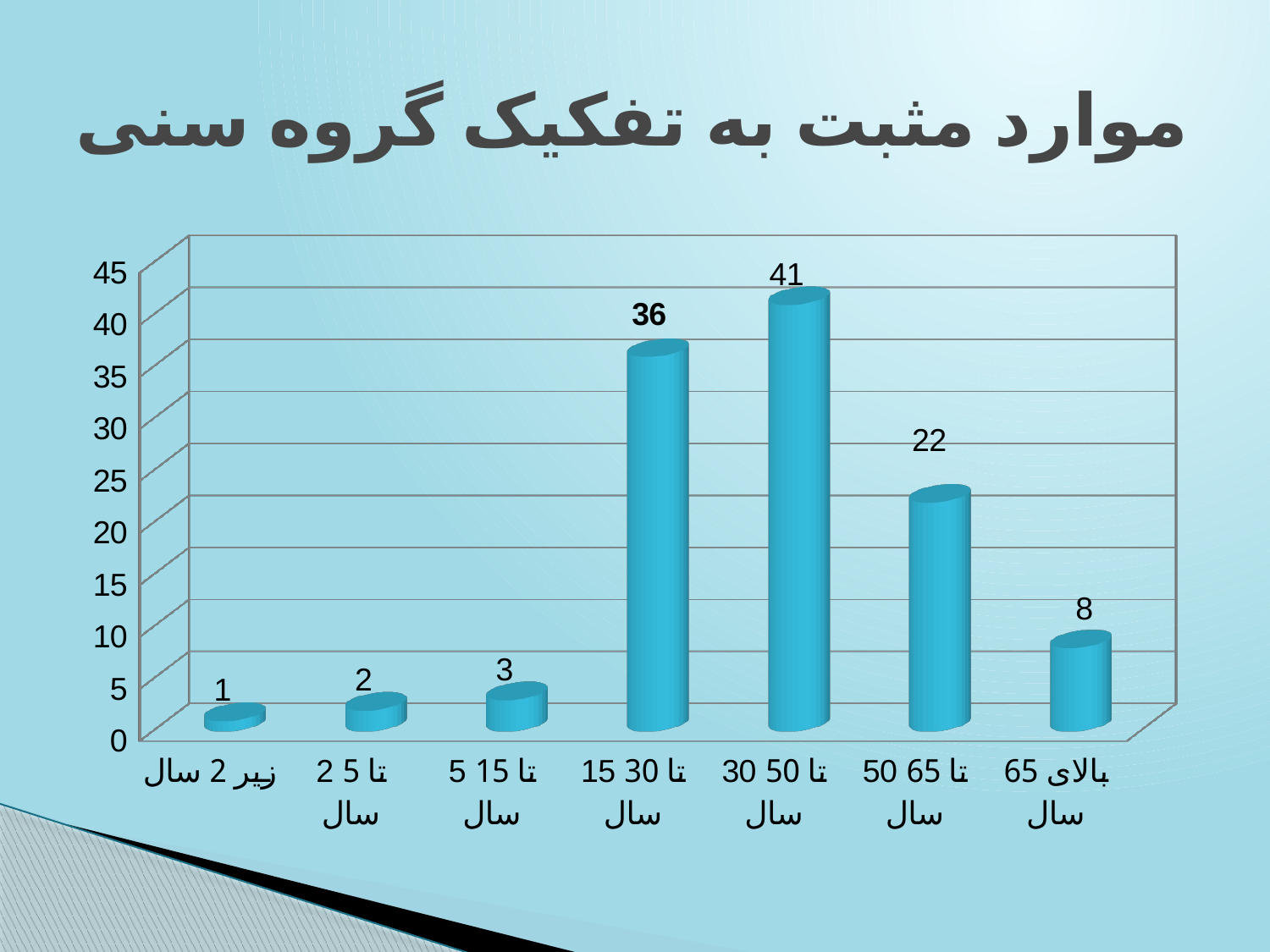

# موارد مثبت به تفکیک گروه سنی

[unsupported chart]